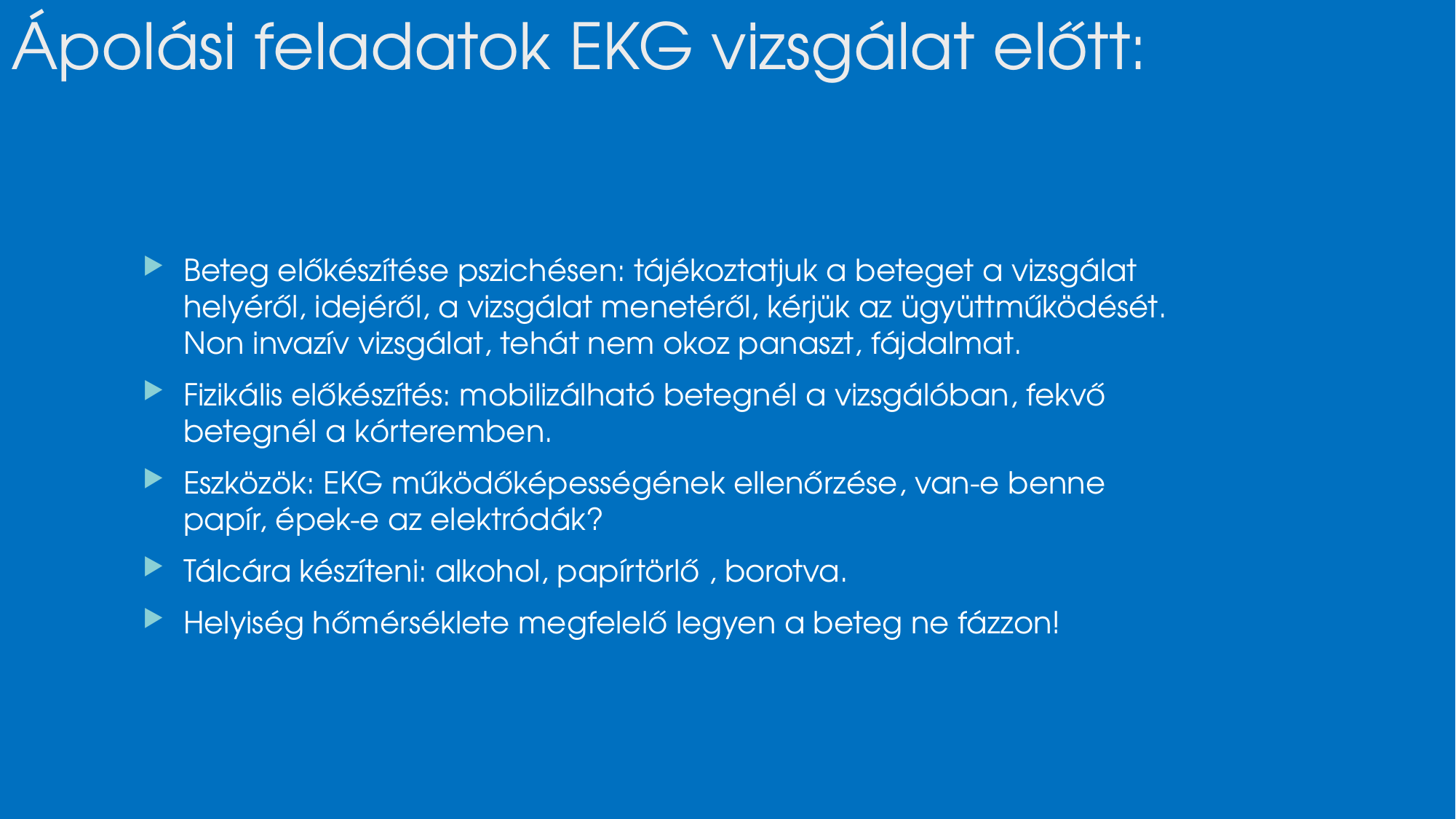

# Ápolási feladatok EKG vizsgálat előtt:
Beteg előkészítése pszichésen: tájékoztatjuk a beteget a vizsgálat helyéről, idejéről, a vizsgálat menetéről, kérjük az ügyüttműködését. Non invazív vizsgálat, tehát nem okoz panaszt, fájdalmat.
Fizikális előkészítés: mobilizálható betegnél a vizsgálóban, fekvő betegnél a kórteremben.
Eszközök: EKG működőképességének ellenőrzése, van-e benne papír, épek-e az elektródák?
Tálcára készíteni: alkohol, papírtörlő , borotva.
Helyiség hőmérséklete megfelelő legyen a beteg ne fázzon!